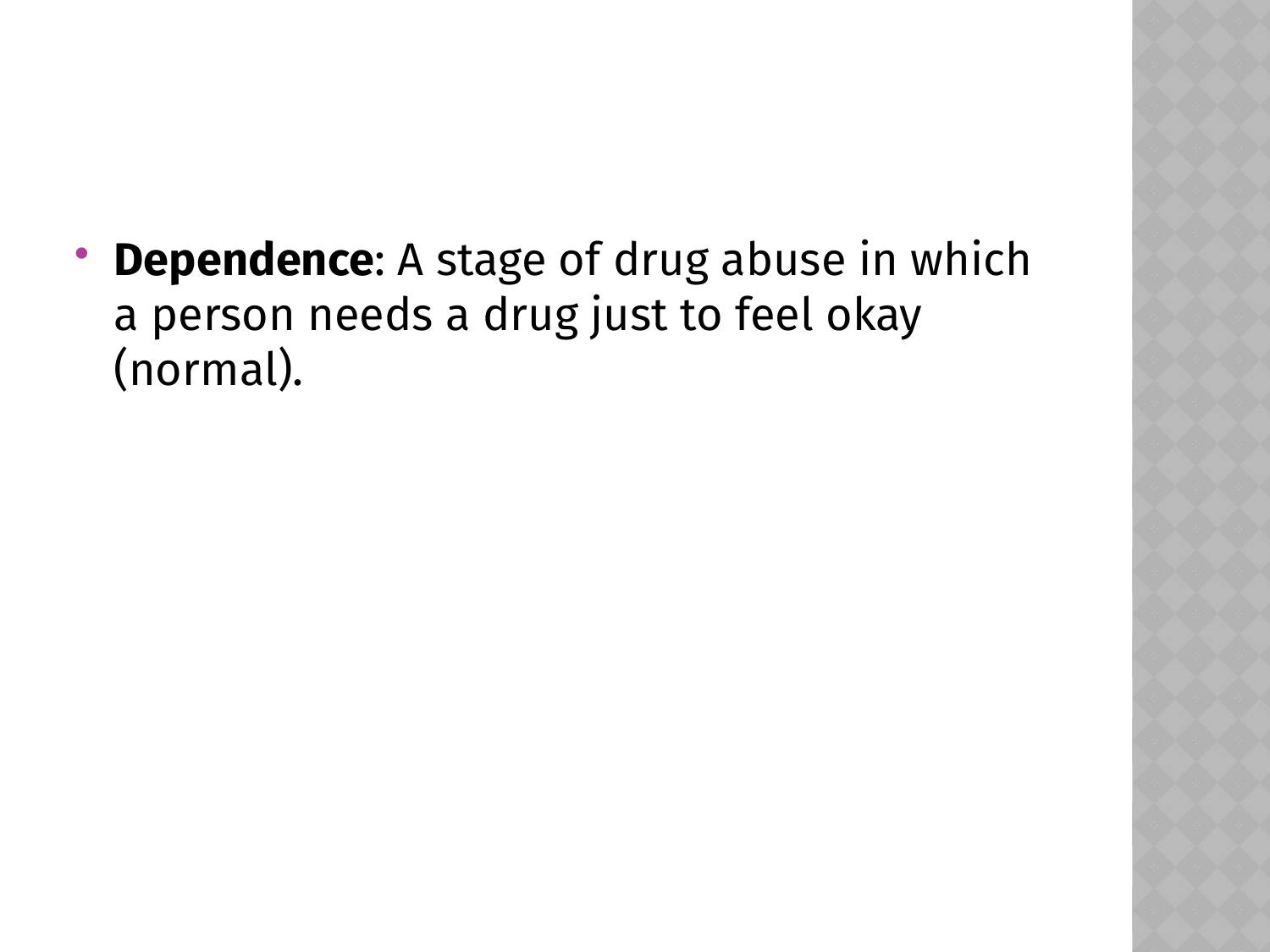

#
Dependence: A stage of drug abuse in which a person needs a drug just to feel okay (normal).